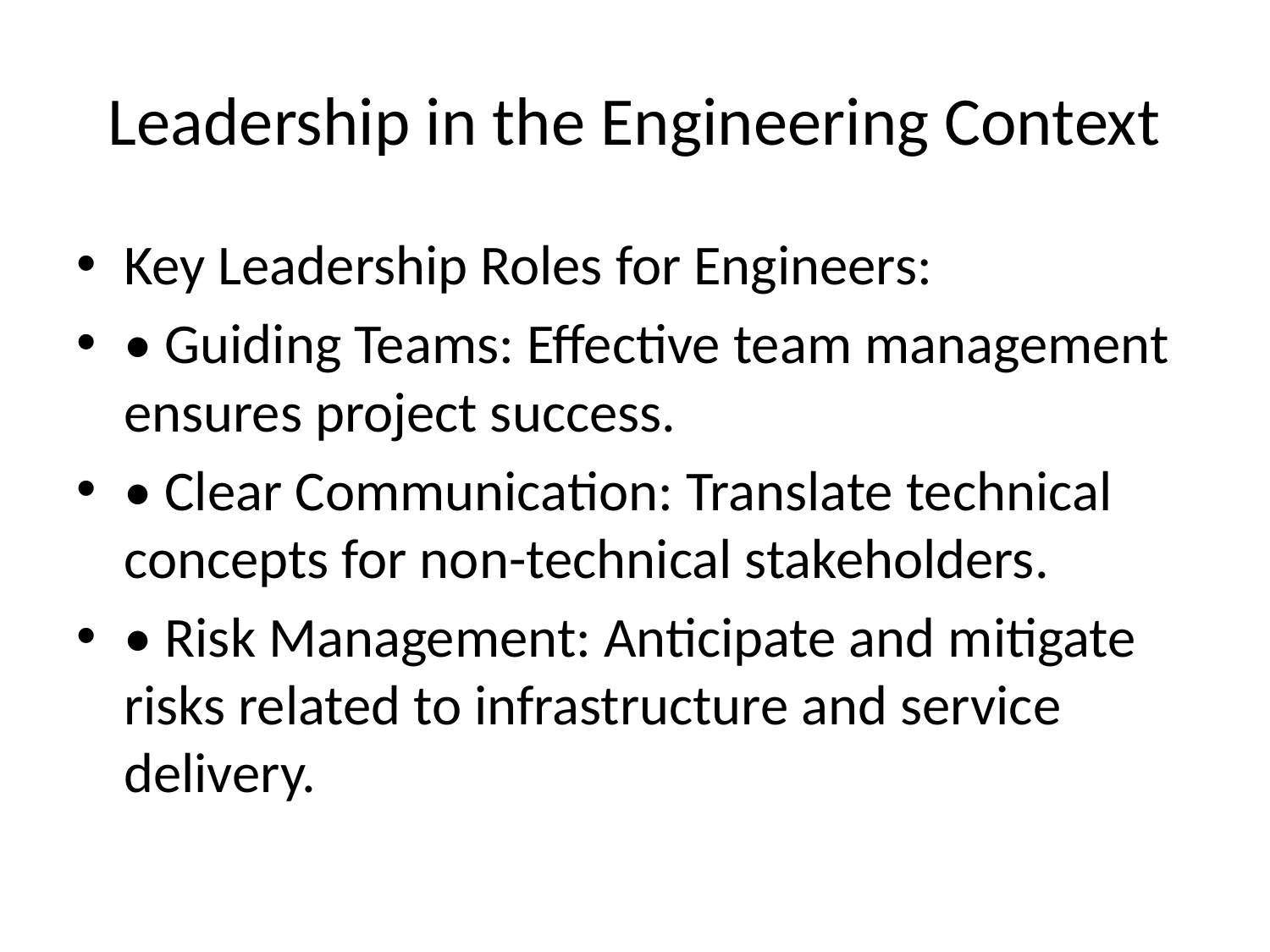

# Leadership in the Engineering Context
Key Leadership Roles for Engineers:
• Guiding Teams: Effective team management ensures project success.
• Clear Communication: Translate technical concepts for non-technical stakeholders.
• Risk Management: Anticipate and mitigate risks related to infrastructure and service delivery.